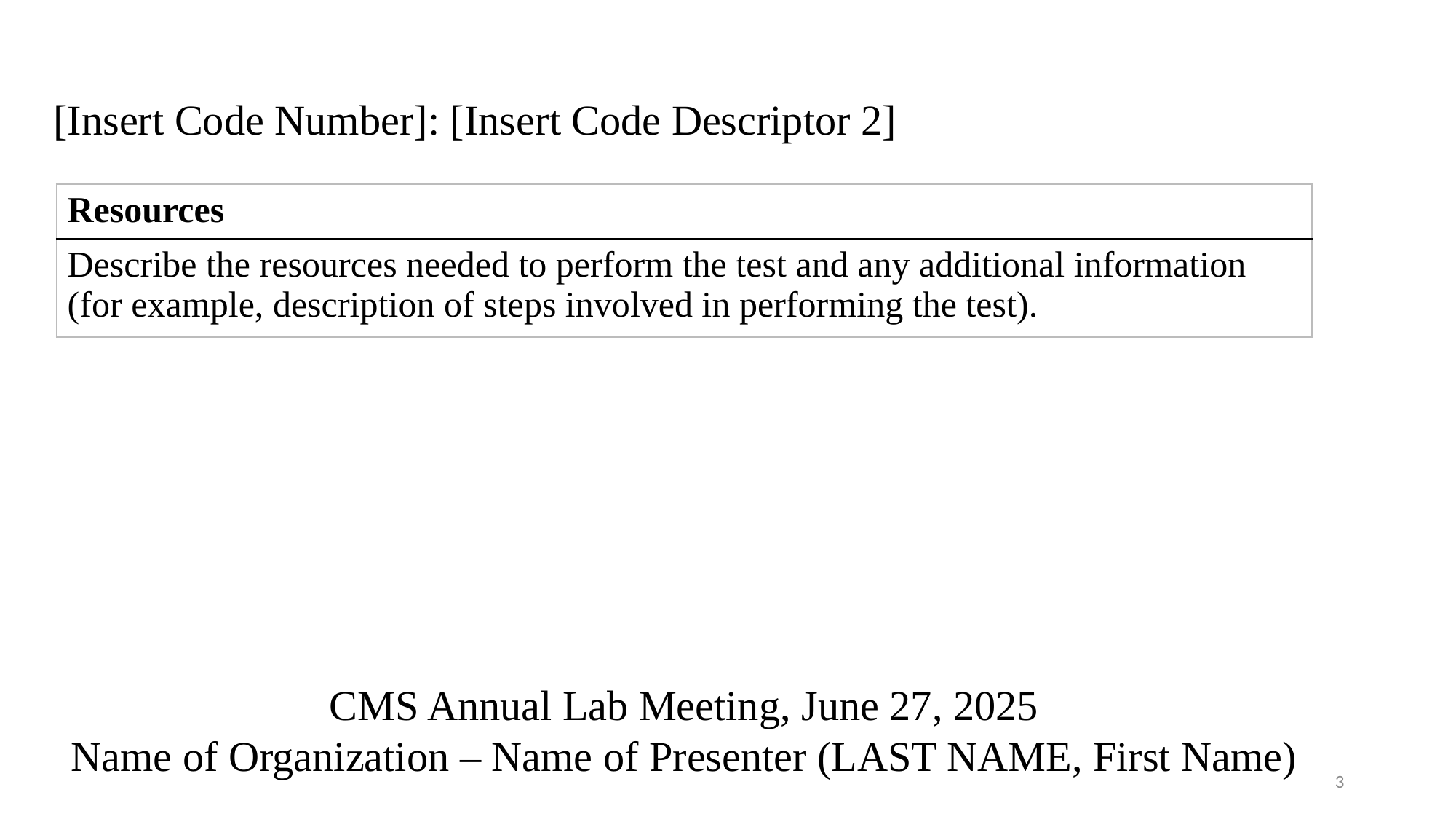

[Insert Code Number]: [Insert Code Descriptor 2]
| Resources |
| --- |
| Describe the resources needed to perform the test and any additional information (for example, description of steps involved in performing the test). |
CMS Annual Lab Meeting, June 27, 2025
Name of Organization – Name of Presenter (LAST NAME, First Name)

3